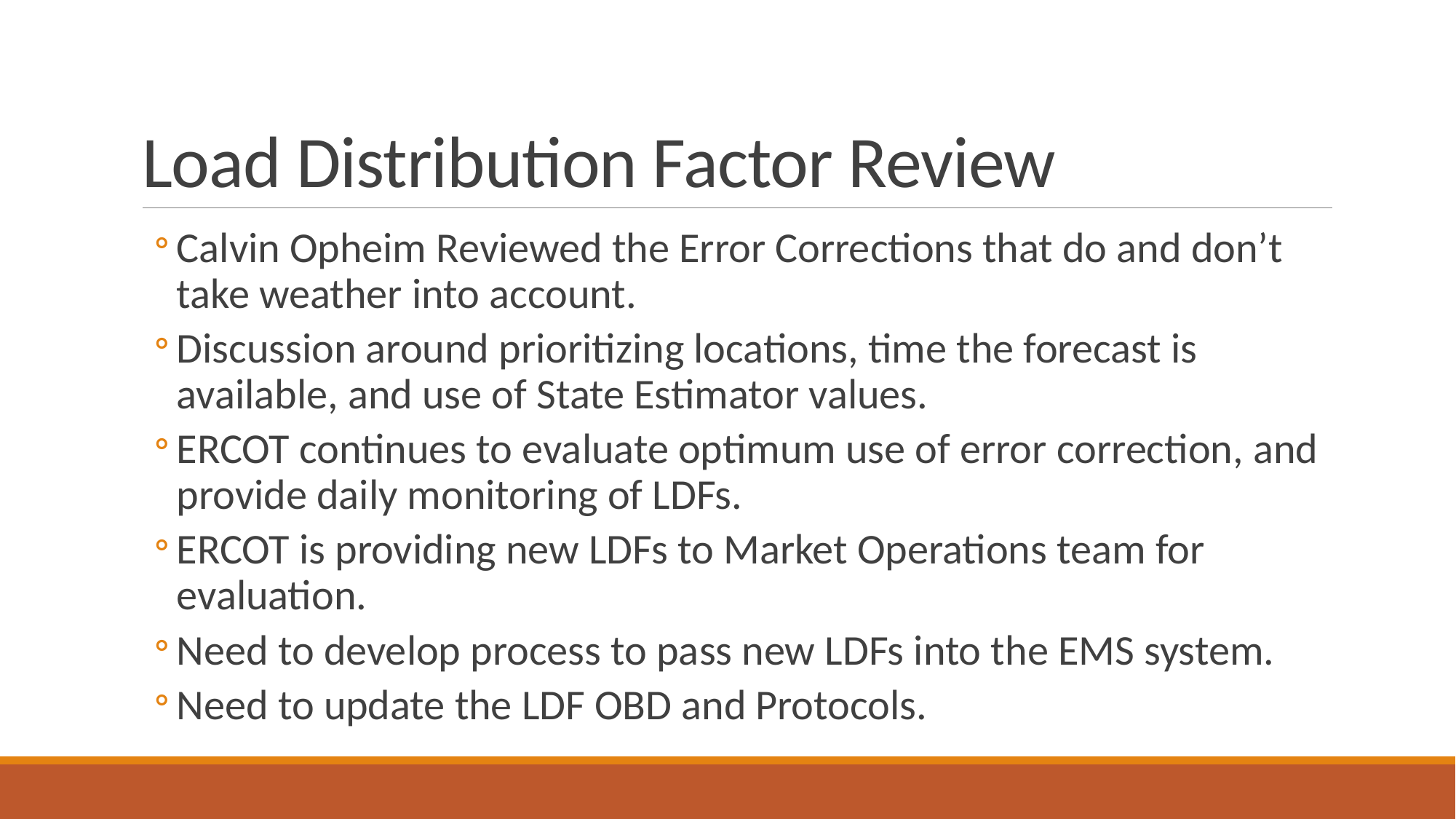

# Load Distribution Factor Review
Calvin Opheim Reviewed the Error Corrections that do and don’t take weather into account.
Discussion around prioritizing locations, time the forecast is available, and use of State Estimator values.
ERCOT continues to evaluate optimum use of error correction, and provide daily monitoring of LDFs.
ERCOT is providing new LDFs to Market Operations team for evaluation.
Need to develop process to pass new LDFs into the EMS system.
Need to update the LDF OBD and Protocols.